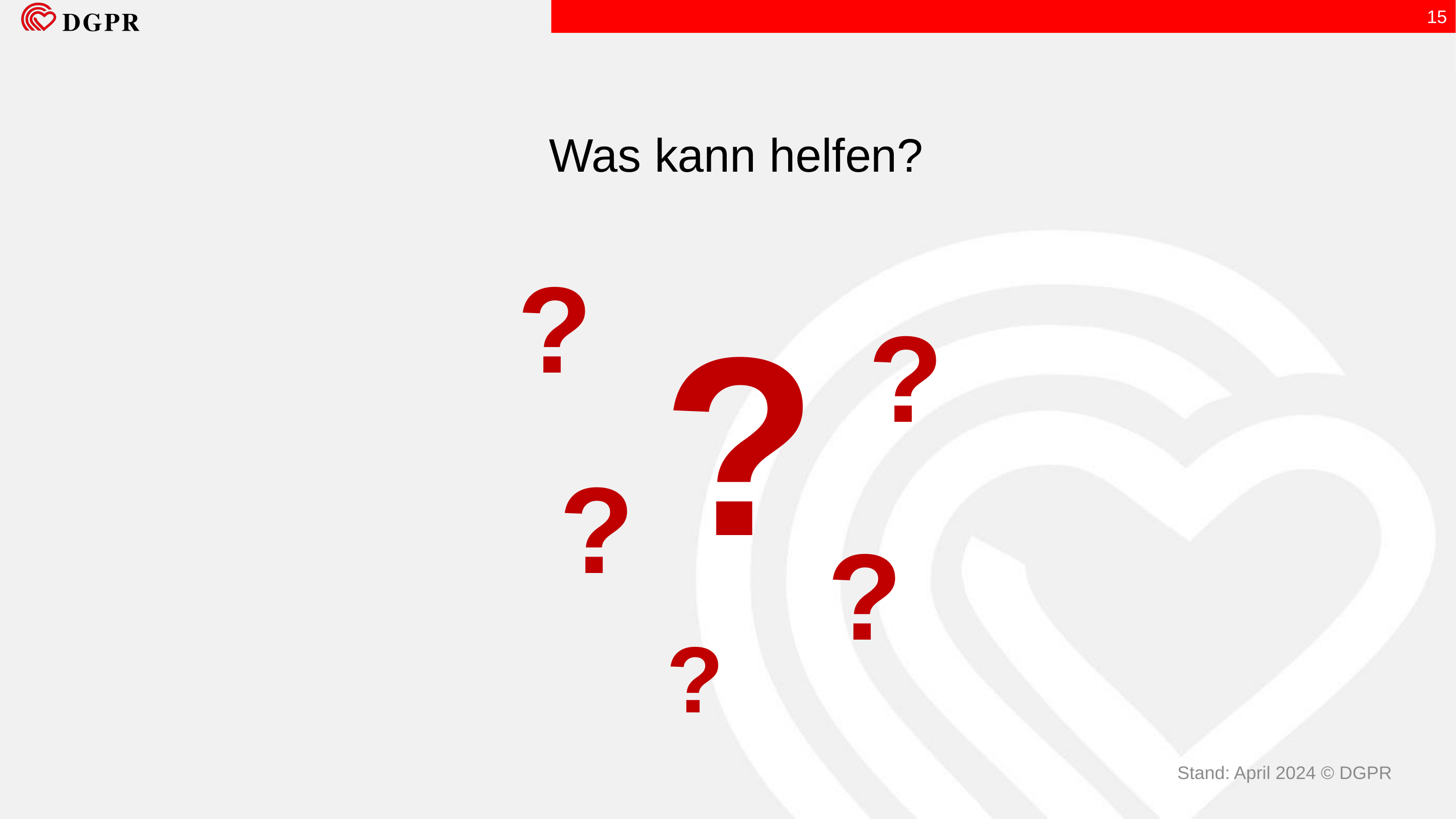

15
Was kann helfen?
?
?
?
?
?
?
Stand: April 2024 © DGPR